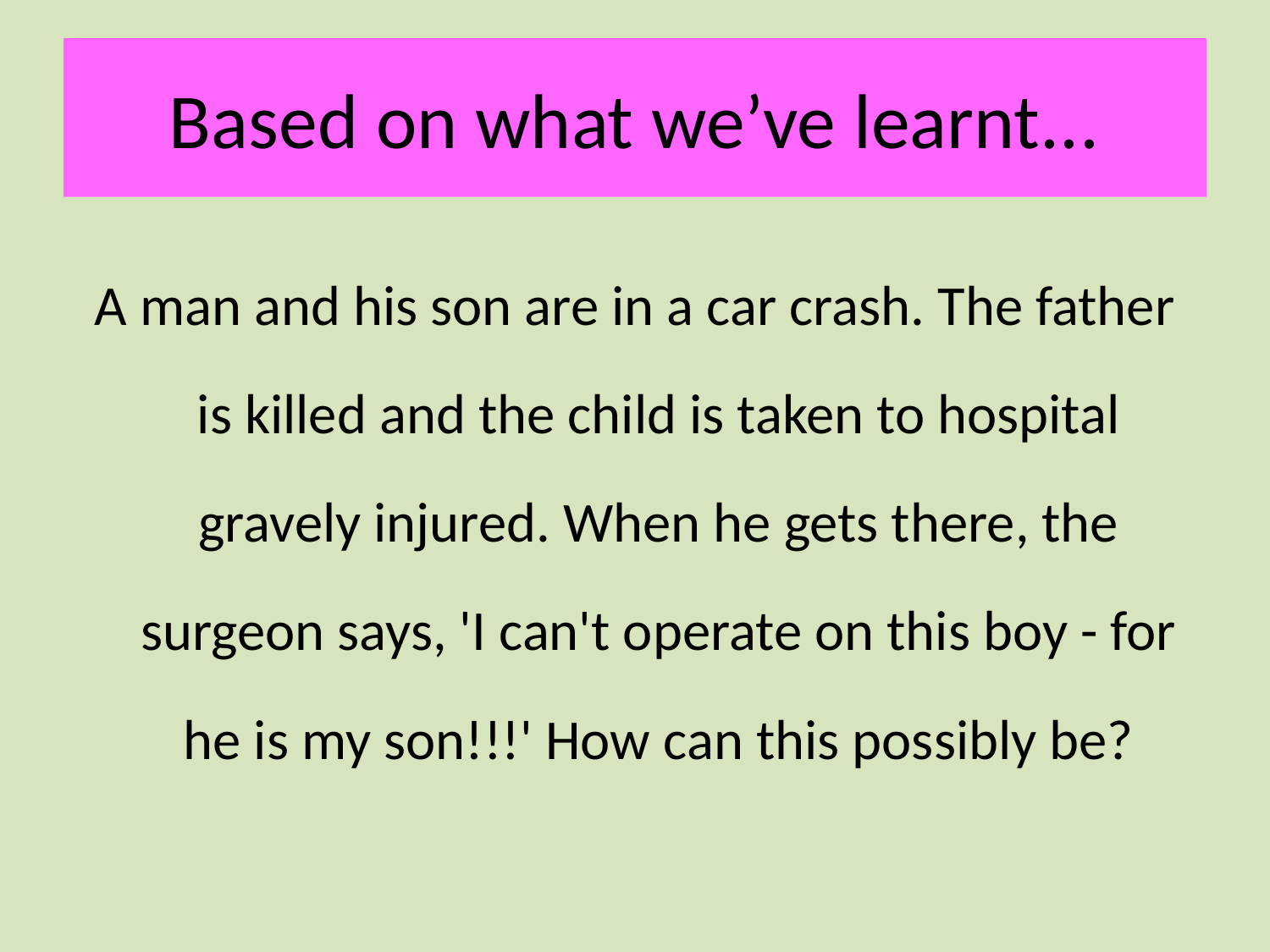

# Based on what we’ve learnt...
A man and his son are in a car crash. The father is killed and the child is taken to hospital gravely injured. When he gets there, the surgeon says, 'I can't operate on this boy - for he is my son!!!' How can this possibly be?